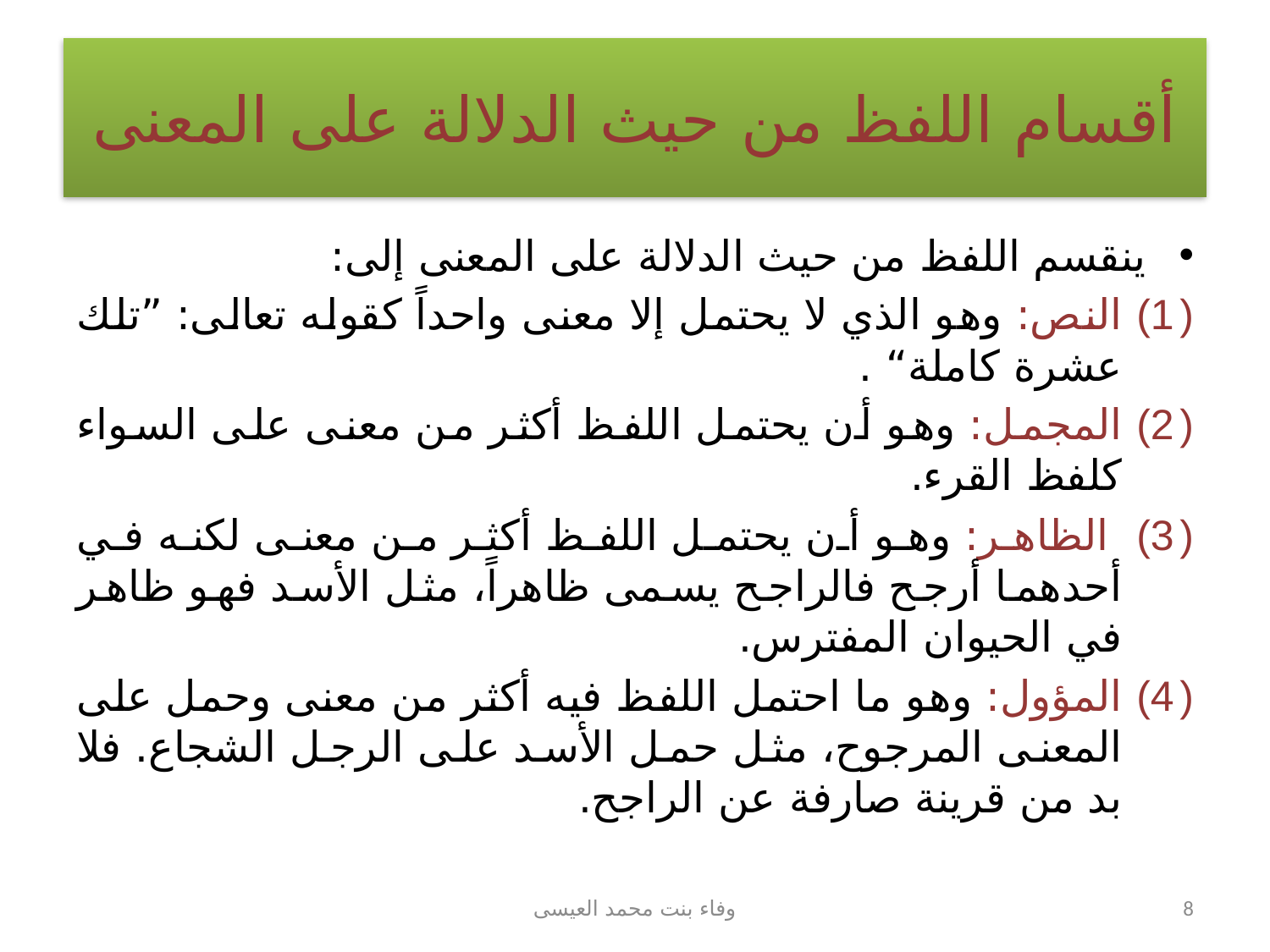

# أقسام اللفظ من حيث الدلالة على المعنى
ينقسم اللفظ من حيث الدلالة على المعنى إلى:
النص: وهو الذي لا يحتمل إلا معنى واحداً كقوله تعالى: ”تلك عشرة كاملة“ .
المجمل: وهو أن يحتمل اللفظ أكثر من معنى على السواء كلفظ القرء.
 الظاهر: وهو أن يحتمل اللفظ أكثر من معنى لكنه في أحدهما أرجح فالراجح يسمى ظاهراً، مثل الأسد فهو ظاهر في الحيوان المفترس.
المؤول: وهو ما احتمل اللفظ فيه أكثر من معنى وحمل على المعنى المرجوح، مثل حمل الأسد على الرجل الشجاع. فلا بد من قرينة صارفة عن الراجح.
وفاء بنت محمد العيسى
8